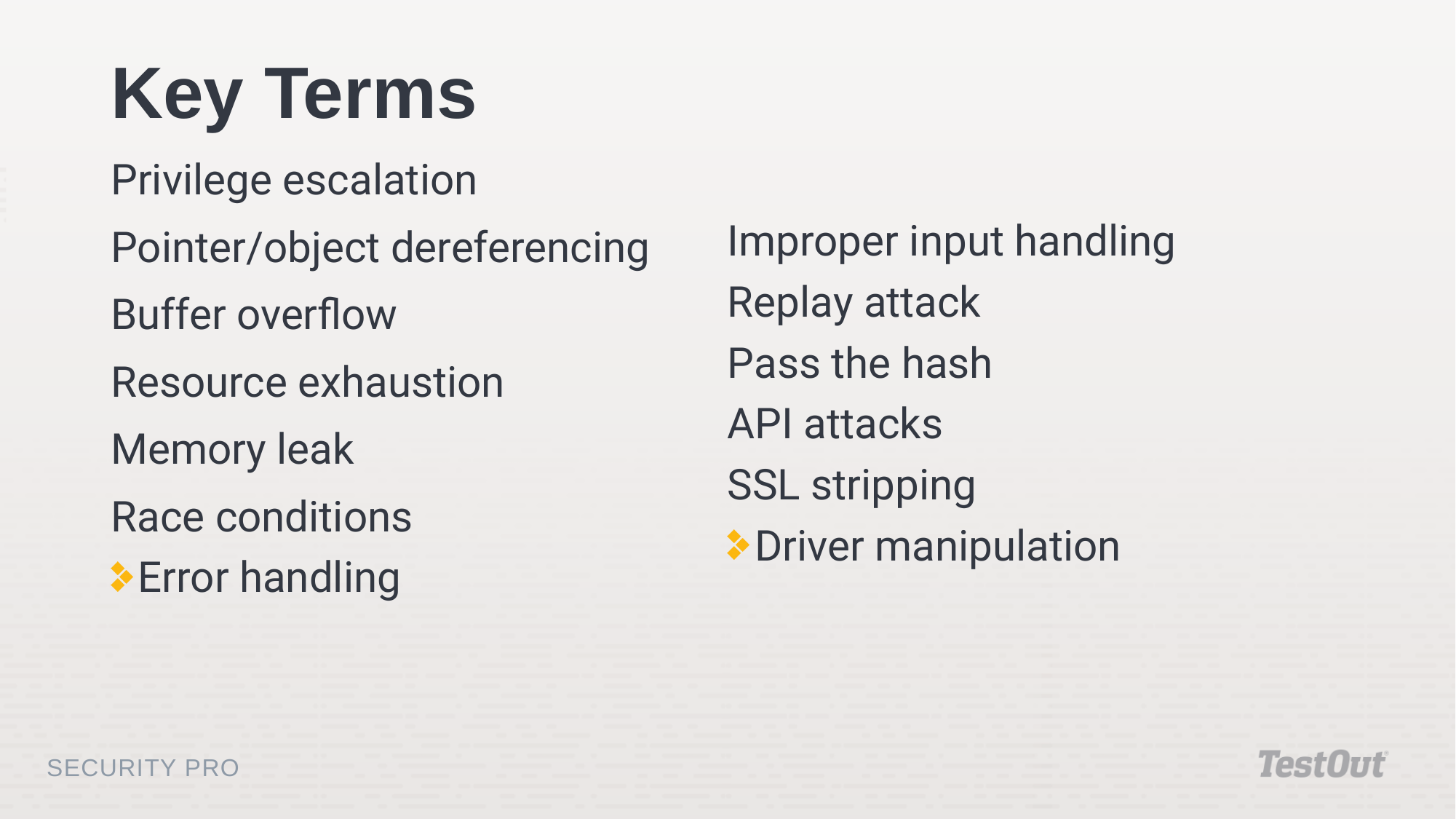

# Key Terms
Privilege escalation
Pointer/object dereferencing
Buffer overflow
Resource exhaustion
Memory leak
Race conditions
Error handling

Improper input handling
Replay attack
Pass the hash
API attacks
SSL stripping
Driver manipulation
Security Pro